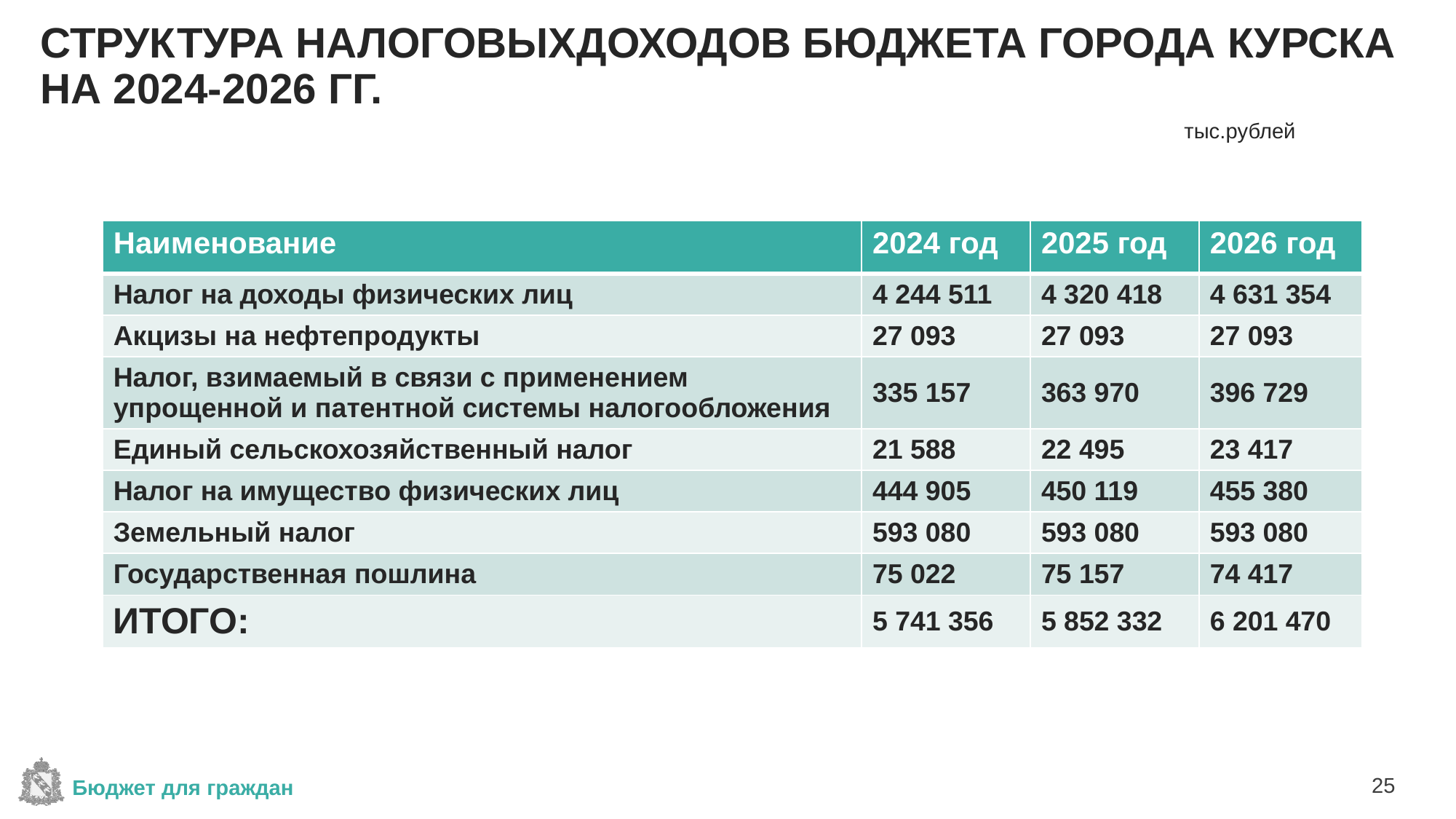

# СТРУКТУРА НАЛОГОВЫХДОХОДОВ БЮДЖЕТА ГОРОДА КУРСКА НА 2024-2026 ГГ.
тыс.рублей
| Наименование | 2024 год | 2025 год | 2026 год |
| --- | --- | --- | --- |
| Налог на доходы физических лиц | 4 244 511 | 4 320 418 | 4 631 354 |
| Акцизы на нефтепродукты | 27 093 | 27 093 | 27 093 |
| Налог, взимаемый в связи с применением упрощенной и патентной системы налогообложения | 335 157 | 363 970 | 396 729 |
| Единый сельскохозяйственный налог | 21 588 | 22 495 | 23 417 |
| Налог на имущество физических лиц | 444 905 | 450 119 | 455 380 |
| Земельный налог | 593 080 | 593 080 | 593 080 |
| Государственная пошлина | 75 022 | 75 157 | 74 417 |
| ИТОГО: | 5 741 356 | 5 852 332 | 6 201 470 |